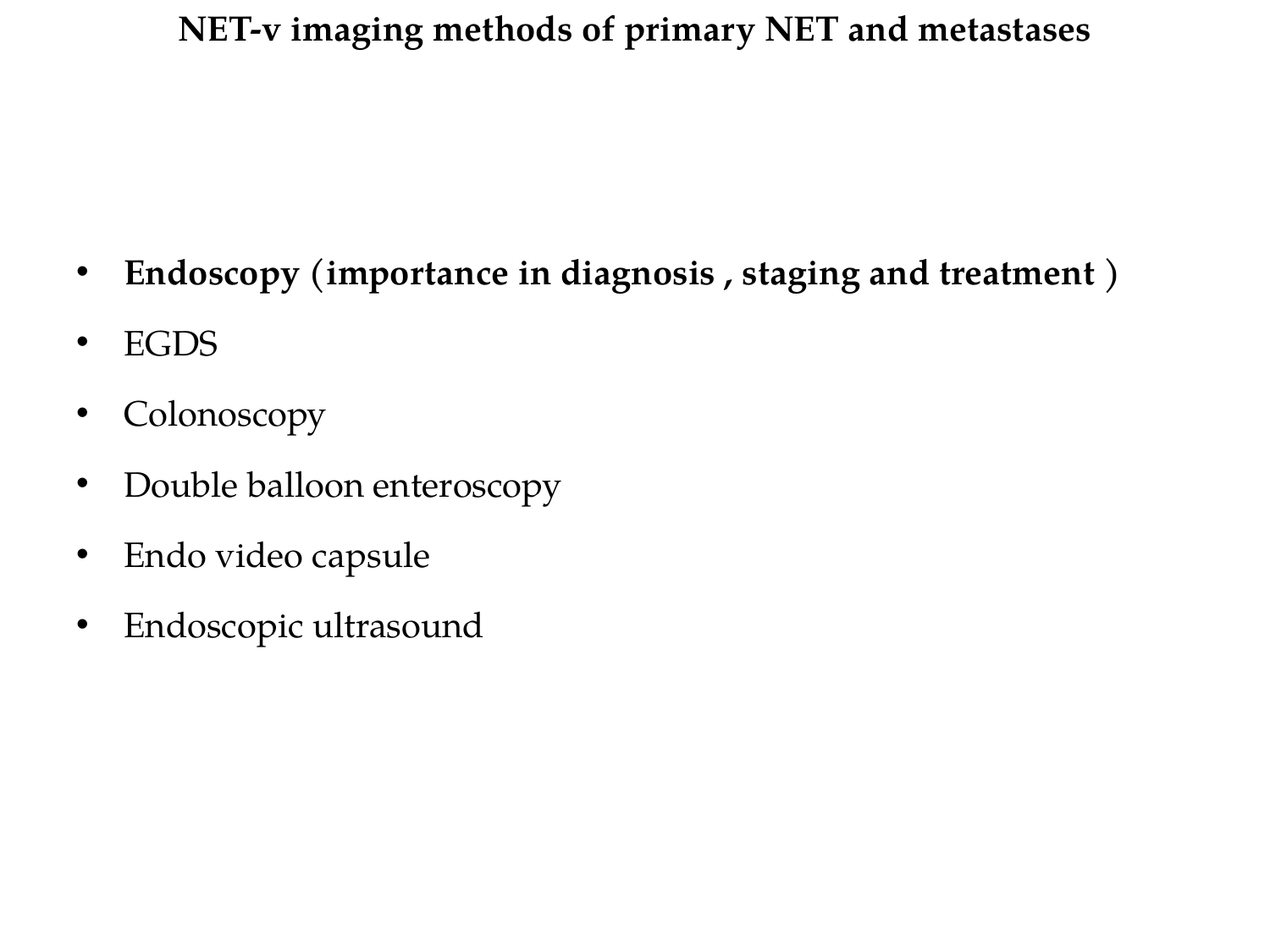

NET-v imaging methods of primary NET and metastases
Endoscopy (importance in diagnosis , staging and treatment )
EGDS
Colonoscopy
Double balloon enteroscopy
Endo video capsule
Endoscopic ultrasound